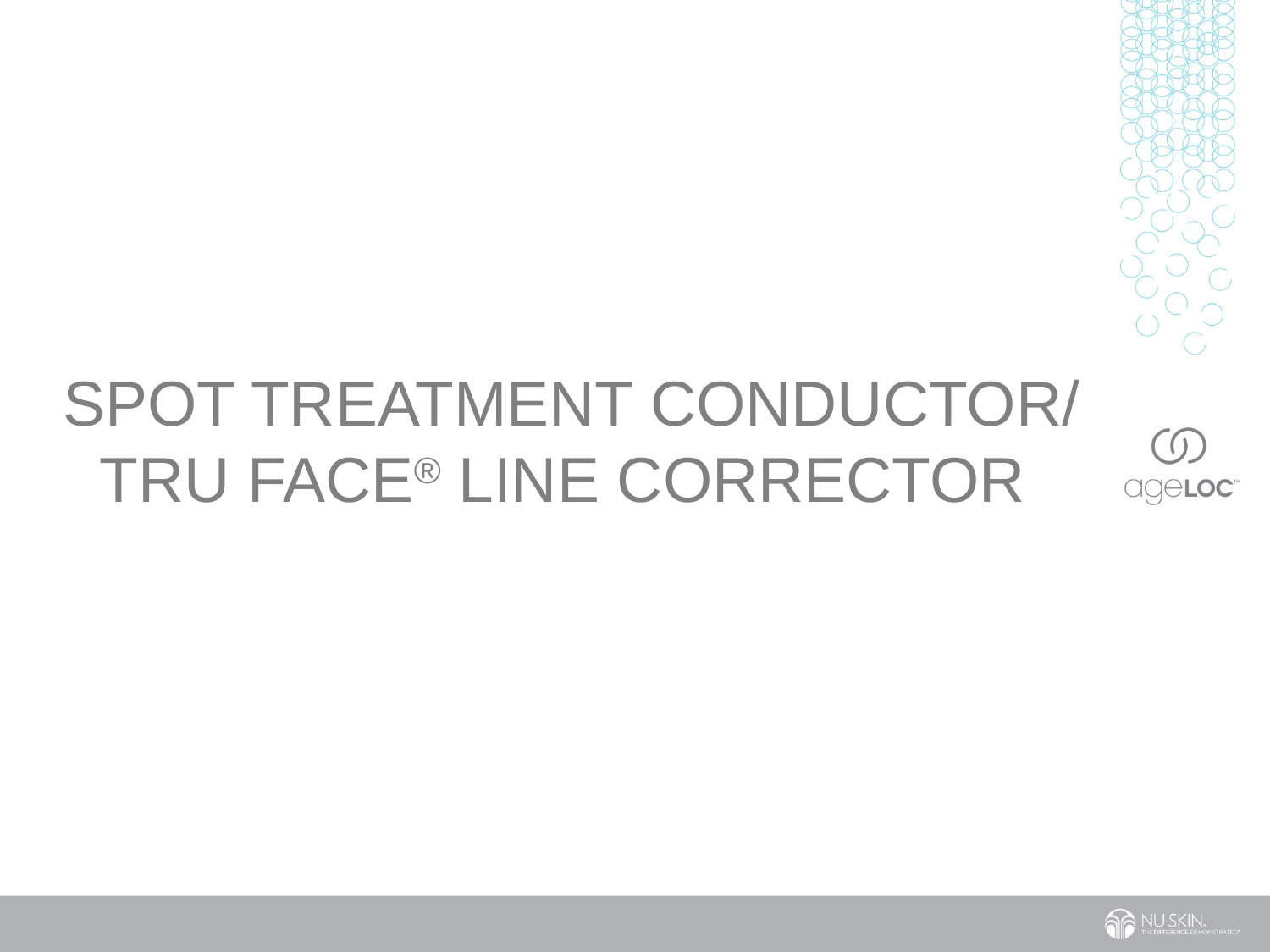

# Spot Treatment Conductor/ Tru Face® Line Corrector